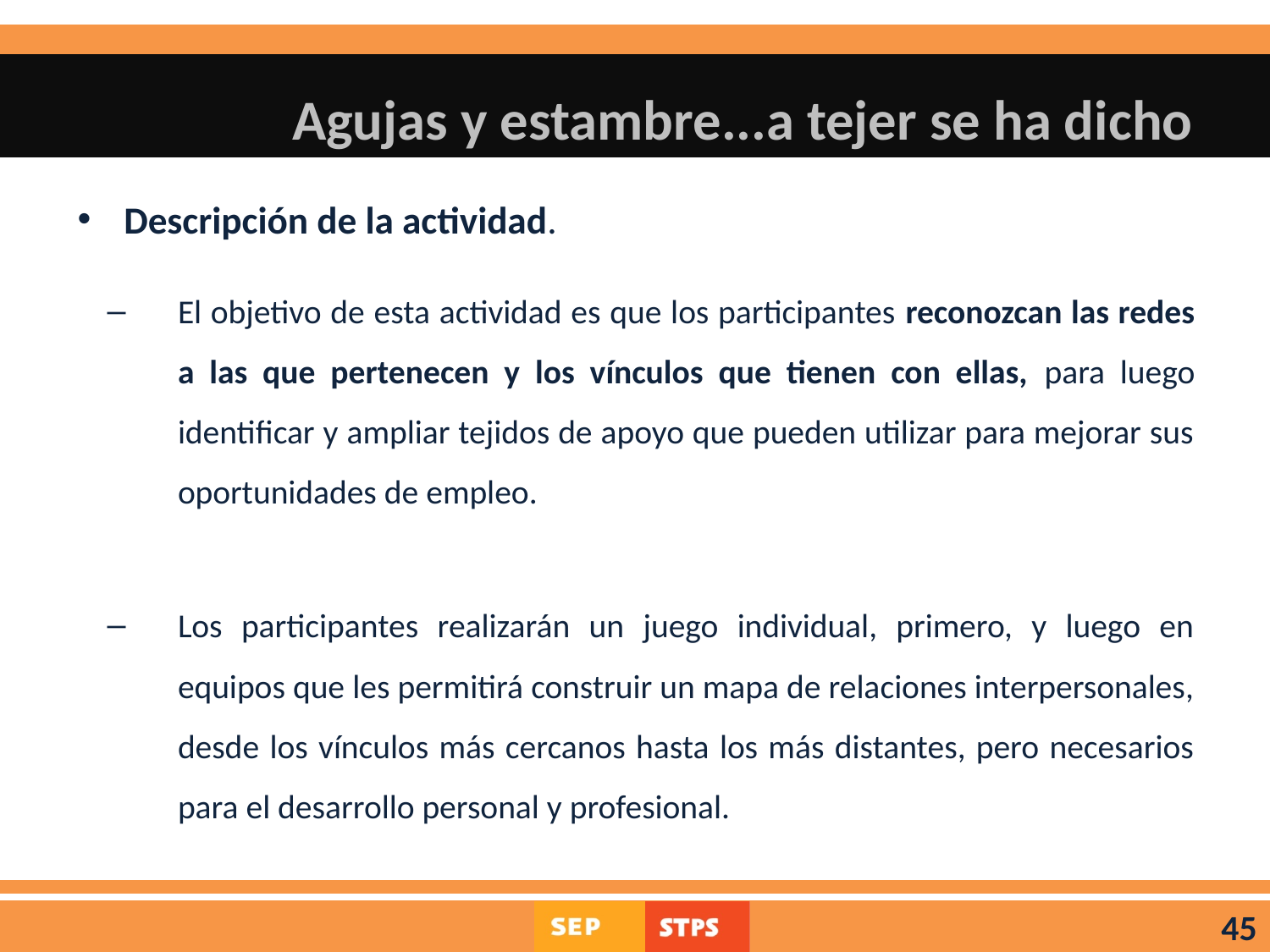

# Agujas y estambre...a tejer se ha dicho
Descripción de la actividad.

El objetivo de esta actividad es que los participantes reconozcan las redes a las que pertenecen y los vínculos que tienen con ellas, para luego identificar y ampliar tejidos de apoyo que pueden utilizar para mejorar sus oportunidades de empleo.

Los participantes realizarán un juego individual, primero, y luego en equipos que les permitirá construir un mapa de relaciones interpersonales, desde los vínculos más cercanos hasta los más distantes, pero necesarios para el desarrollo personal y profesional.
45